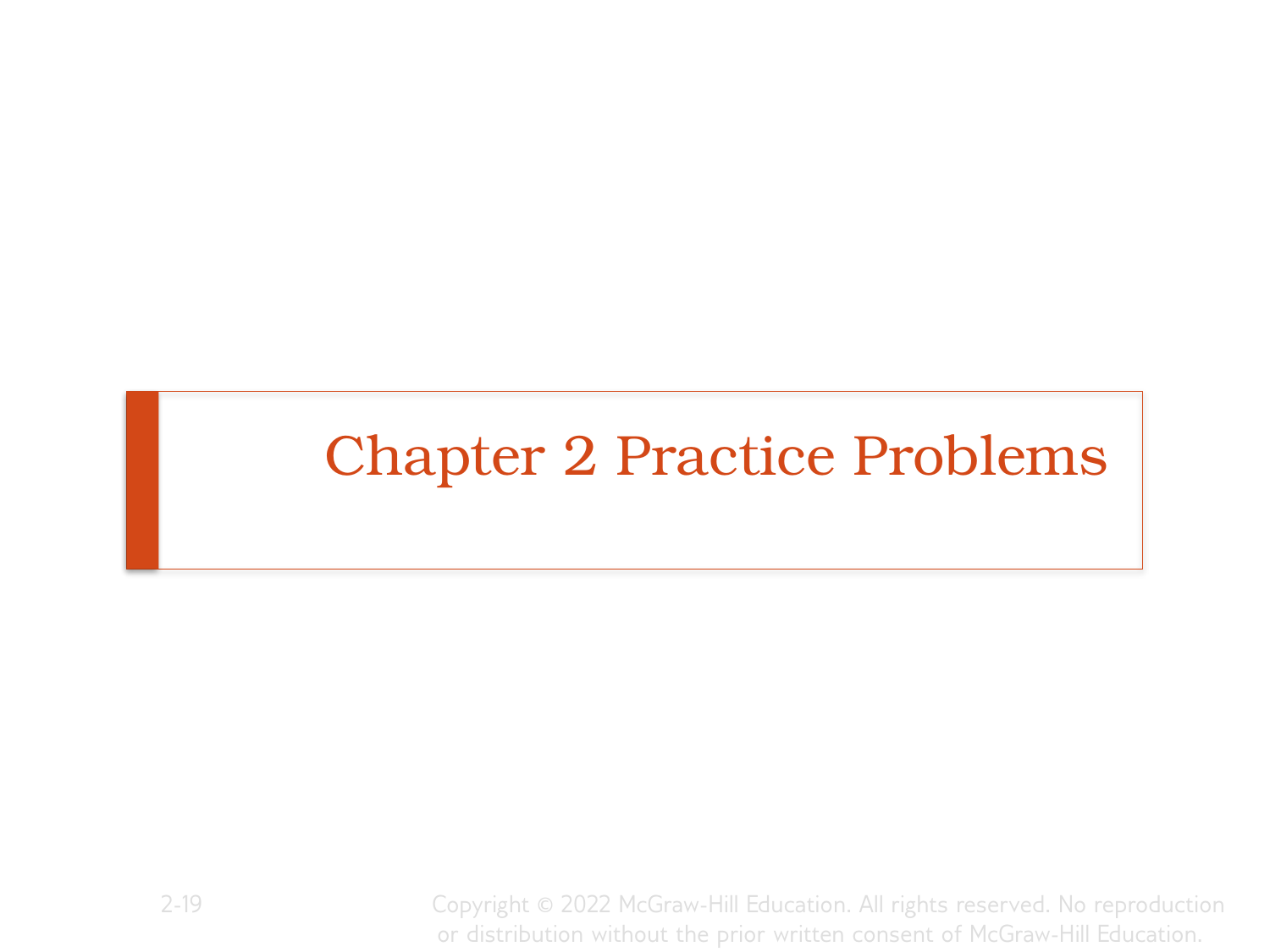

# Chapter 2 Practice Problems
2-19
Copyright © 2022 McGraw-Hill Education. All rights reserved. No reproduction or distribution without the prior written consent of McGraw-Hill Education.